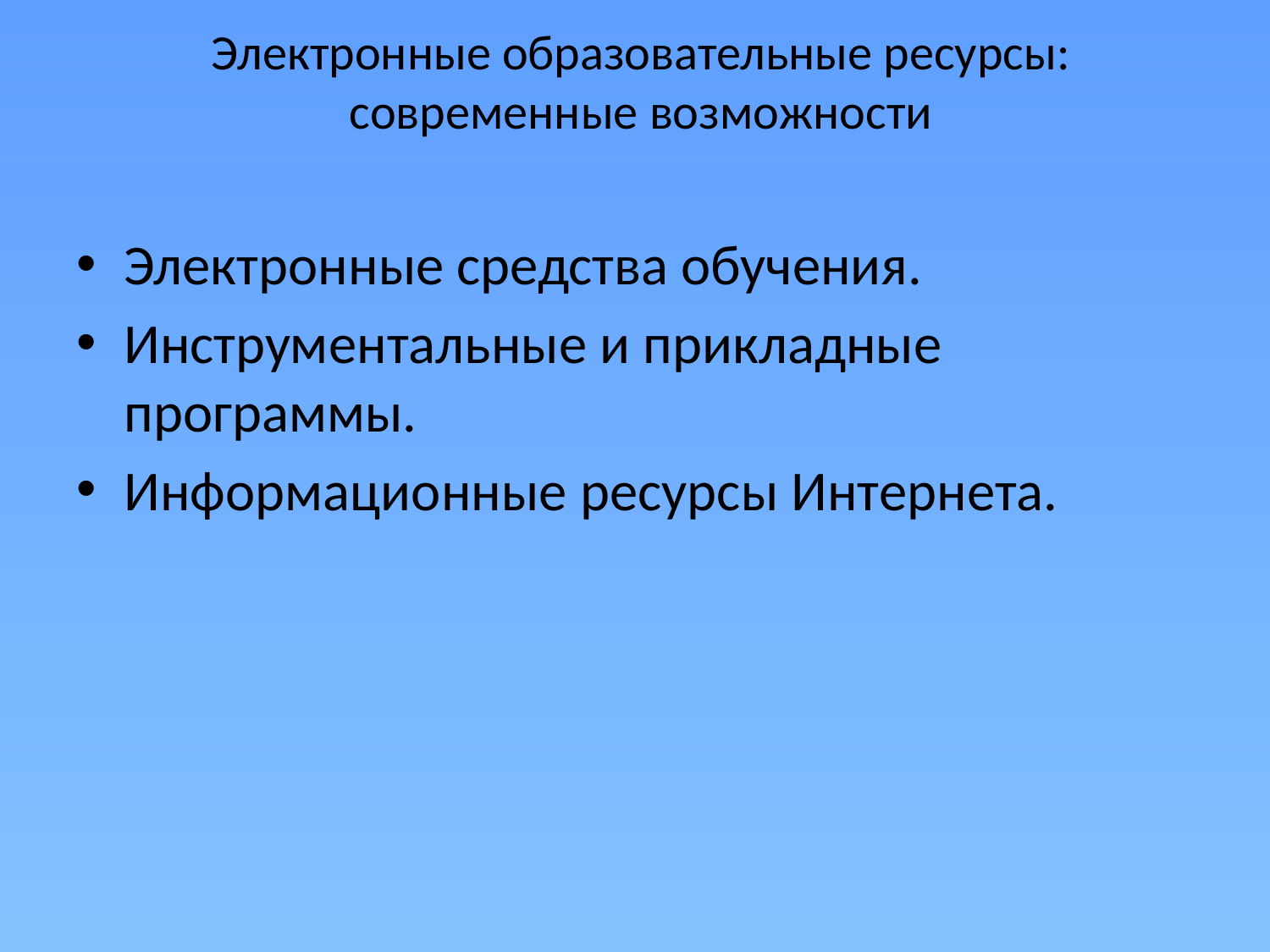

# Электронные образовательные ресурсы: современные возможности
Электронные средства обучения.
Инструментальные и прикладные программы.
Информационные ресурсы Интернета.